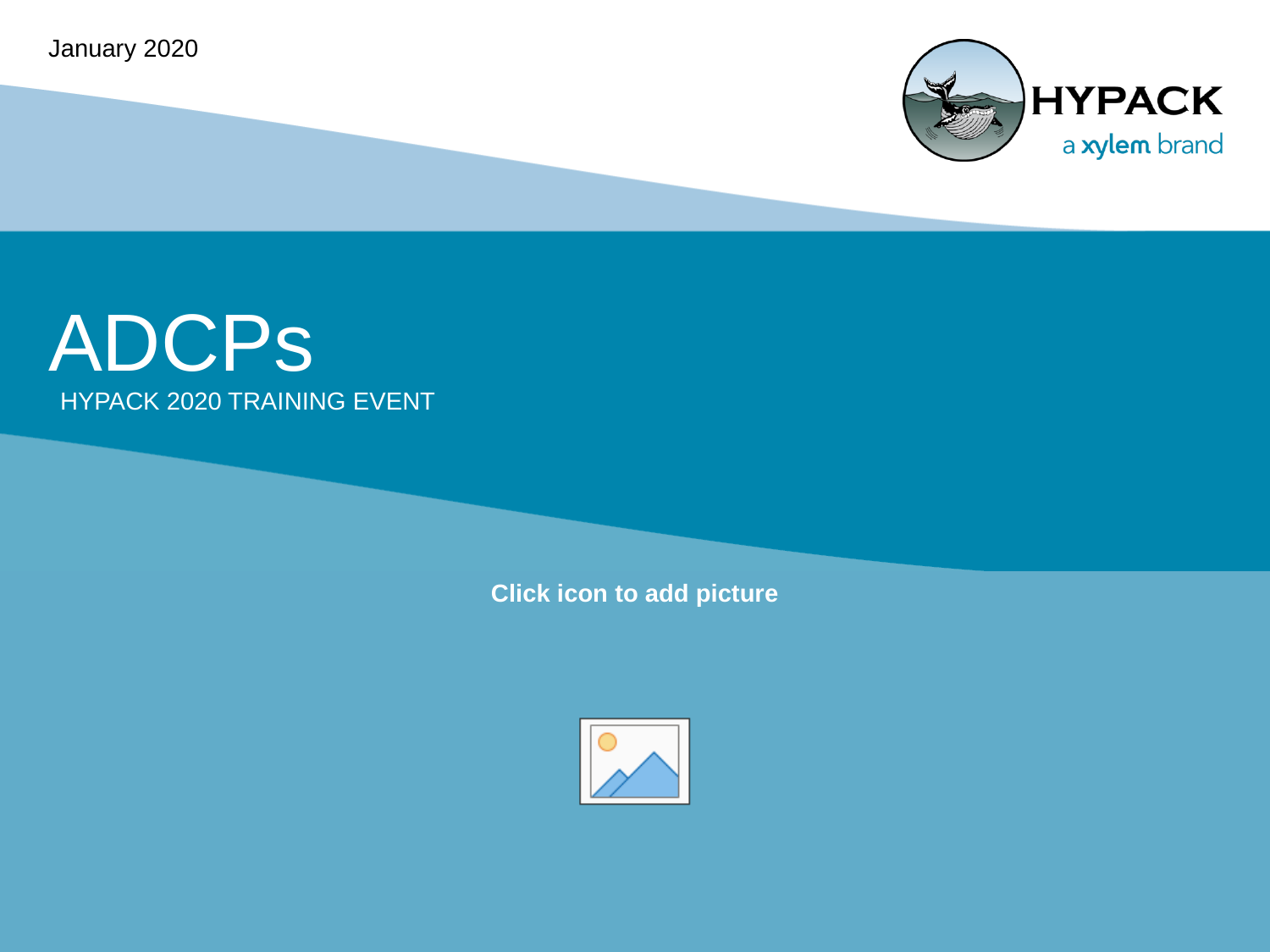

January 2020
# ADCPs
HYPACK 2020 Training Event